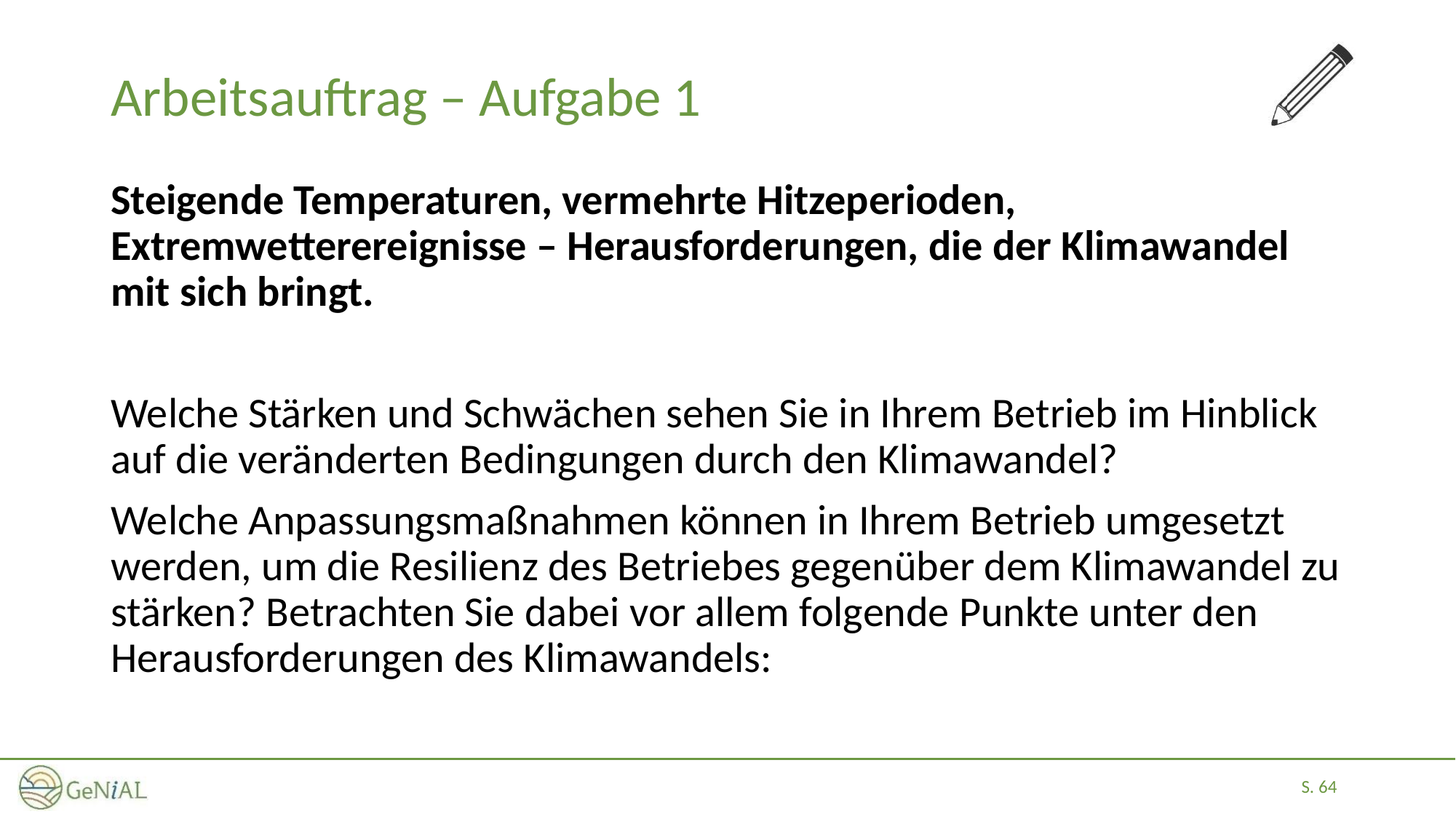

# Arbeitsauftrag – Aufgabe 1
Steigende Temperaturen, vermehrte Hitzeperioden, Extremwetterereignisse – Herausforderungen, die der Klimawandel mit sich bringt.

Welche Stärken und Schwächen sehen Sie in Ihrem Betrieb im Hinblick auf die veränderten Bedingungen durch den Klimawandel?
Welche Anpassungsmaßnahmen können in Ihrem Betrieb umgesetzt werden, um die Resilienz des Betriebes gegenüber dem Klimawandel zu stärken? Betrachten Sie dabei vor allem folgende Punkte unter den Herausforderungen des Klimawandels: